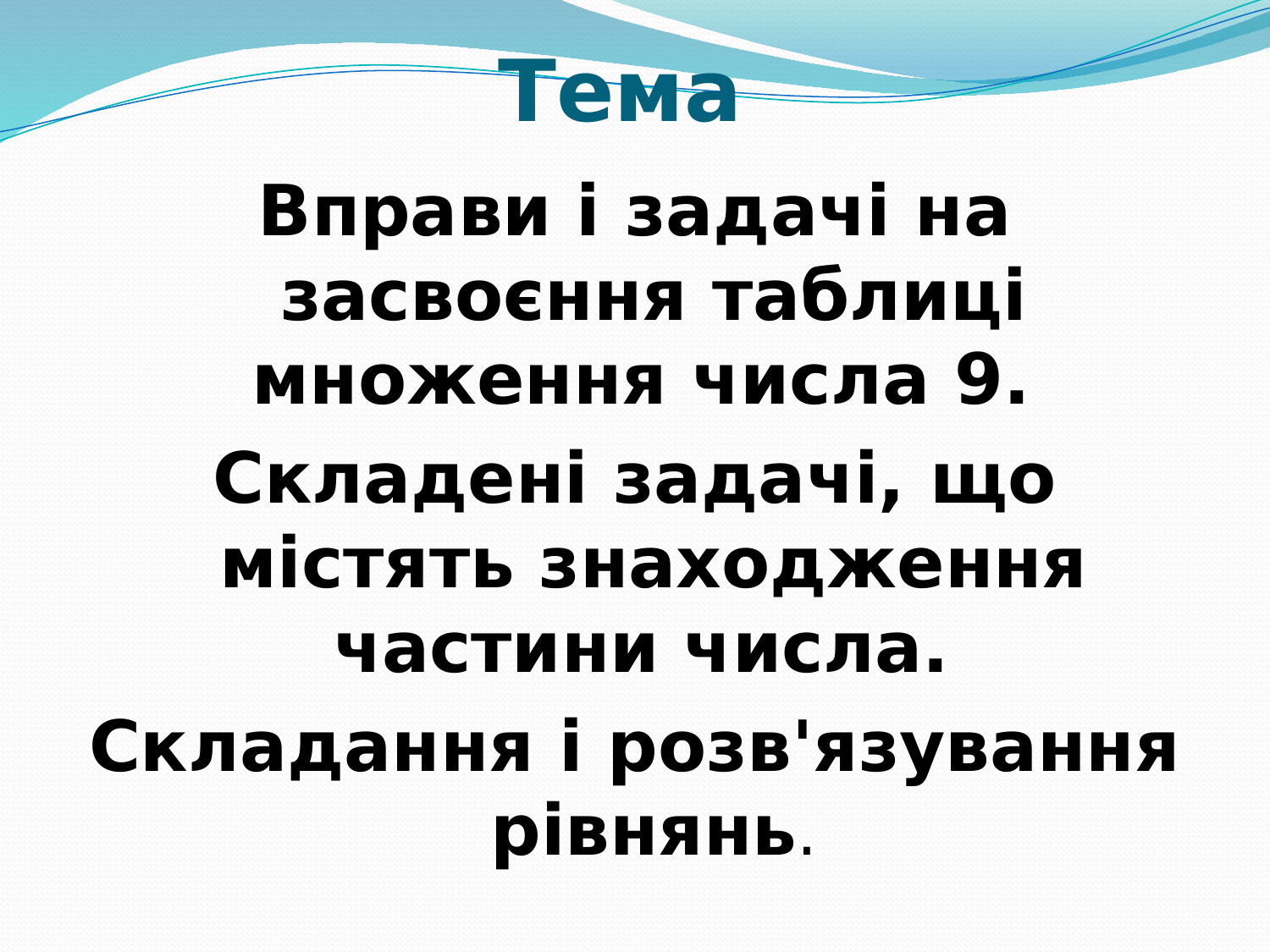

# Тема
Вправи і задачі на засвоєння таблиці множення числа 9.
Складені задачі, що містять знаходження частини числа.
Складання і розв'язування рівнянь.